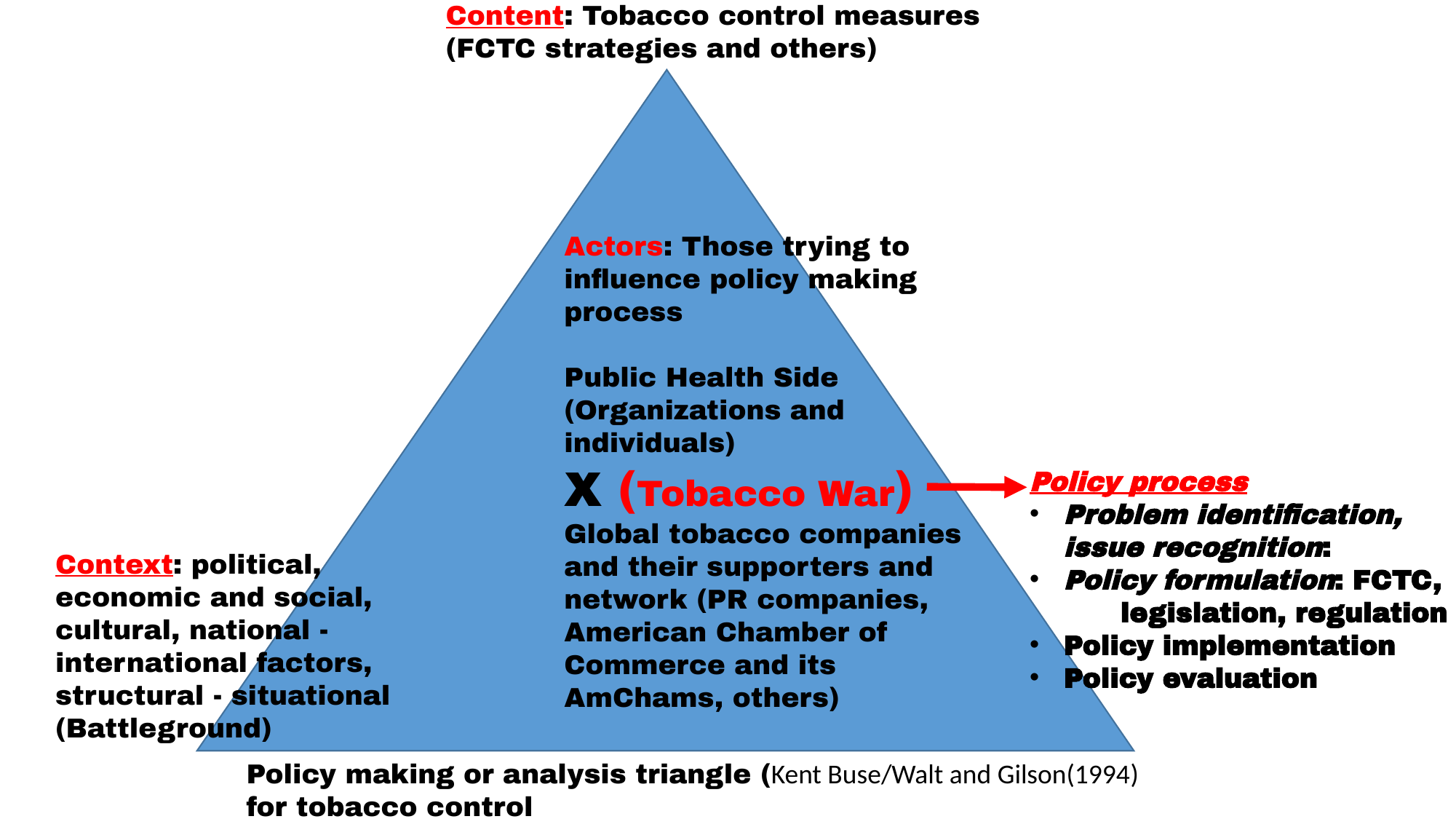

Content: Tobacco control measures (FCTC strategies and others)

Actors: Those trying to influence policy making process

Public Health Side
(Organizations and individuals)
X (Tobacco War)
Global tobacco companies and their supporters and network (PR companies, American Chamber of Commerce and its AmChams, others)

Policy process
Problem identification, issue recognition:
Policy formulation: FCTC,
          legislation, regulation
Policy implementation
Policy evaluation

Context: political, economic and social, cultural, national - international factors,
structural - situational
(Battleground)
Policy making or analysis triangle (Kent Buse/Walt and Gilson(1994) for tobacco control